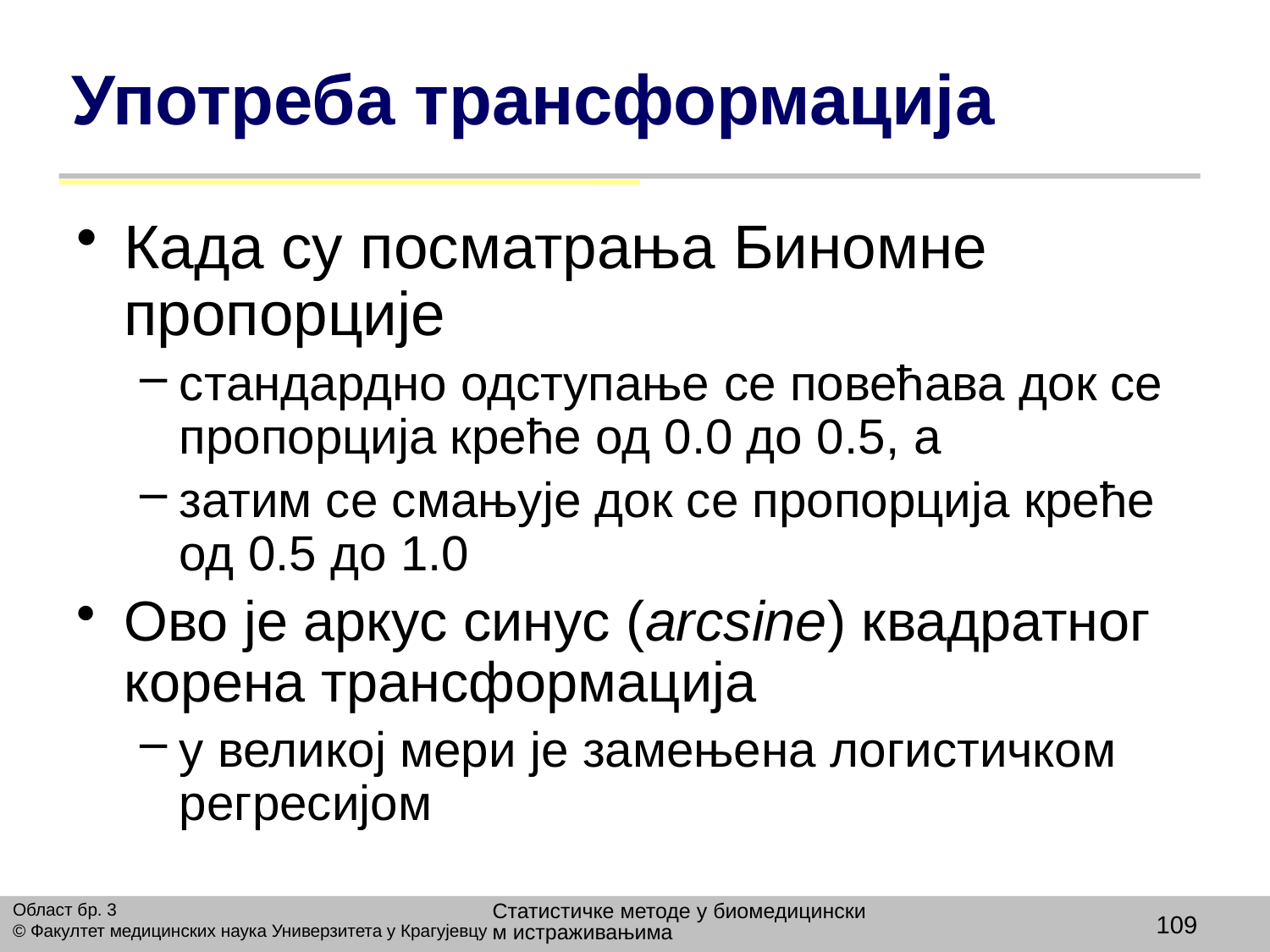

# Употреба трансформација
Када су посматрања Биномне пропорције
стандардно одступање се повећава док се пропорција креће од 0.0 до 0.5, а
затим се смањује док се пропорција креће од 0.5 до 1.0
Ово је аркус синус (arcsine) квадратног корена трансформација
у великој мери је замењена логистичком регресијом
Статистичке методе у биомедицинским истраживањима
Област бр. 3
© Факултет медицинских наука Универзитета у Крагујевцу
109